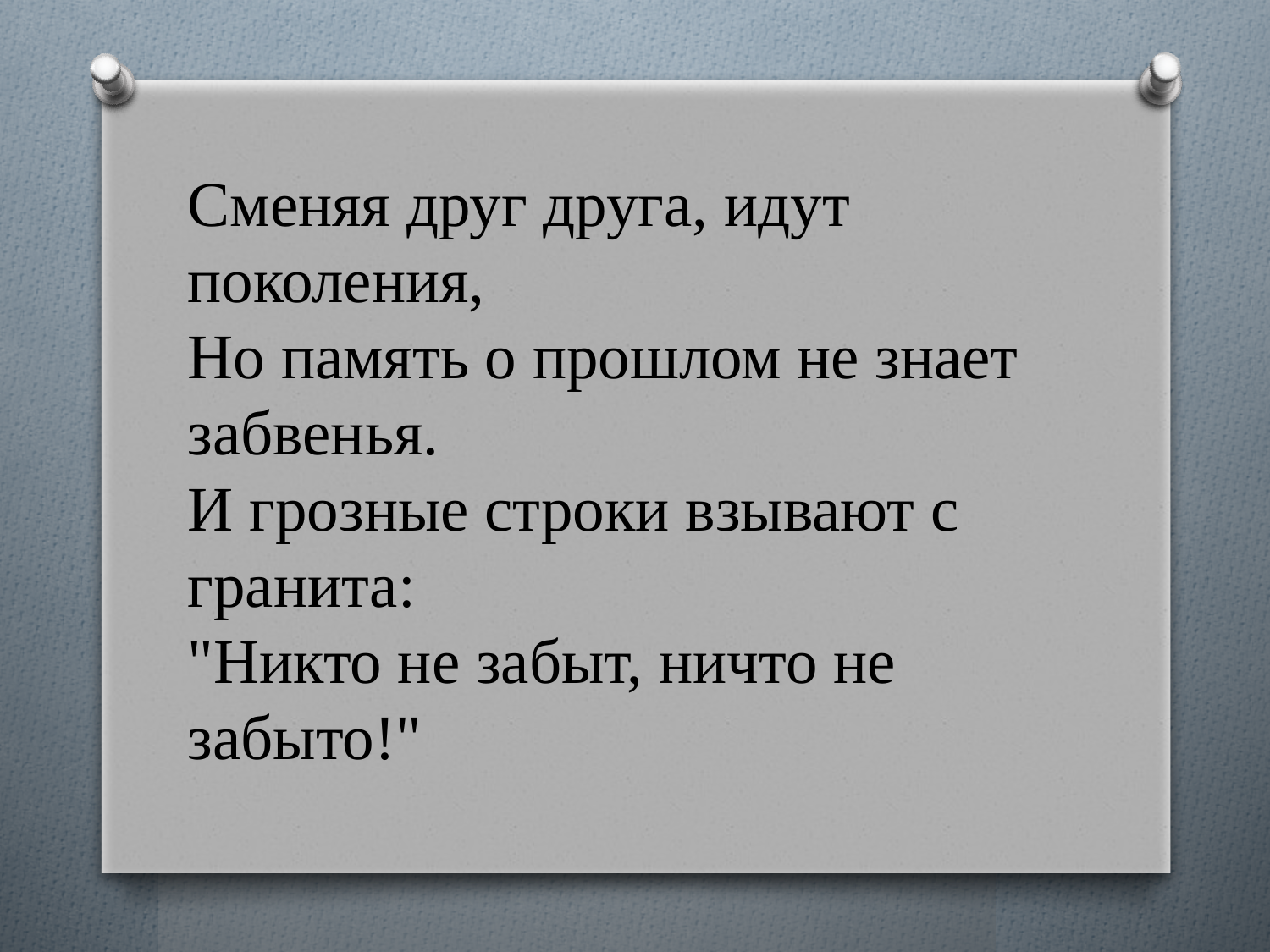

#
Сменяя друг друга, идут поколения,
Но память о прошлом не знает забвенья.
И грозные строки взывают с гранита:
"Никто не забыт, ничто не забыто!"